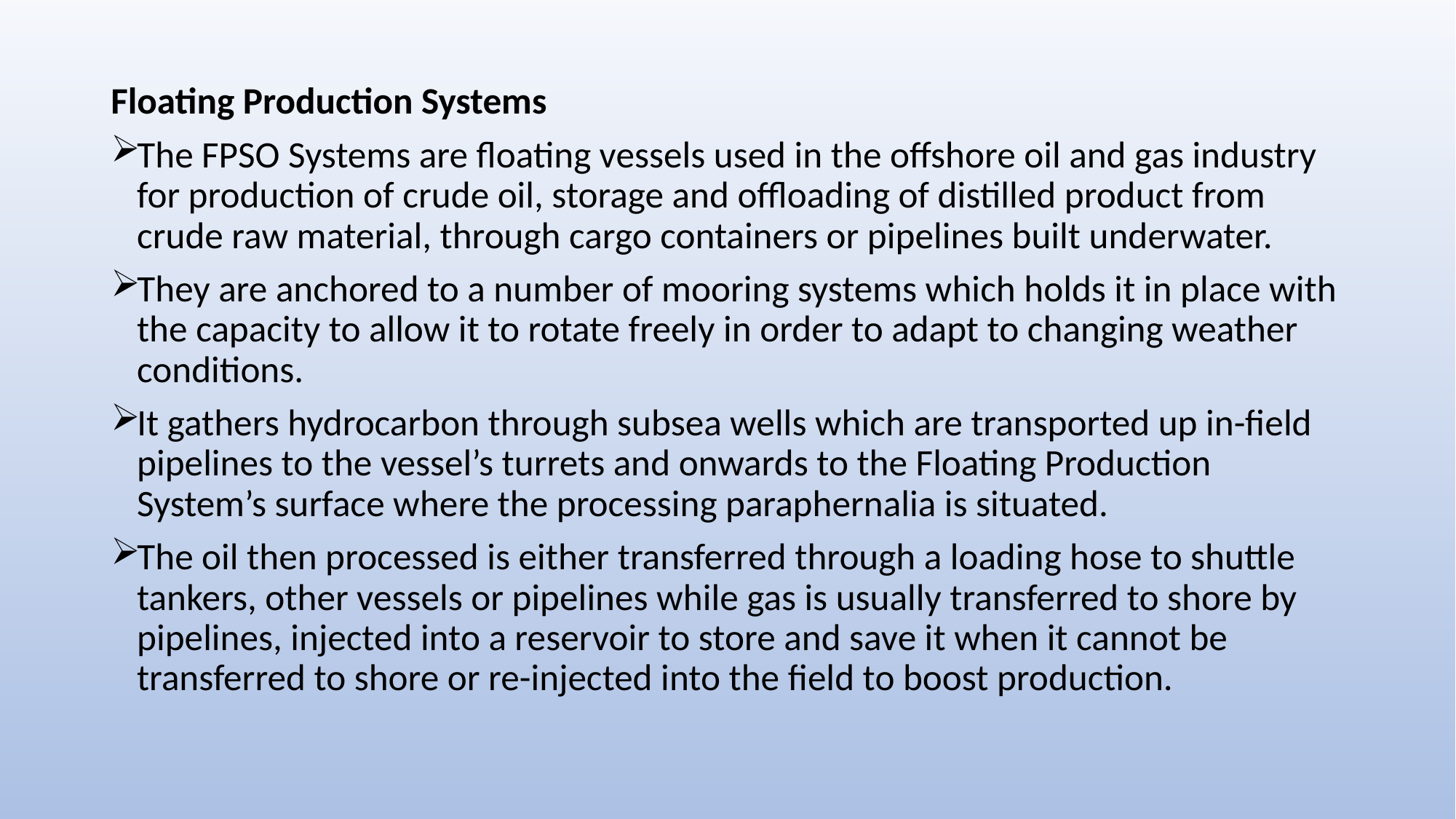

Floating Production Systems
The FPSO Systems are floating vessels used in the offshore oil and gas industry for production of crude oil, storage and offloading of distilled product from crude raw material, through cargo containers or pipelines built underwater.
They are anchored to a number of mooring systems which holds it in place with the capacity to allow it to rotate freely in order to adapt to changing weather conditions.
It gathers hydrocarbon through subsea wells which are transported up in-field pipelines to the vessel’s turrets and onwards to the Floating Production System’s surface where the processing paraphernalia is situated.
The oil then processed is either transferred through a loading hose to shuttle tankers, other vessels or pipelines while gas is usually transferred to shore by pipelines, injected into a reservoir to store and save it when it cannot be transferred to shore or re-injected into the field to boost production.